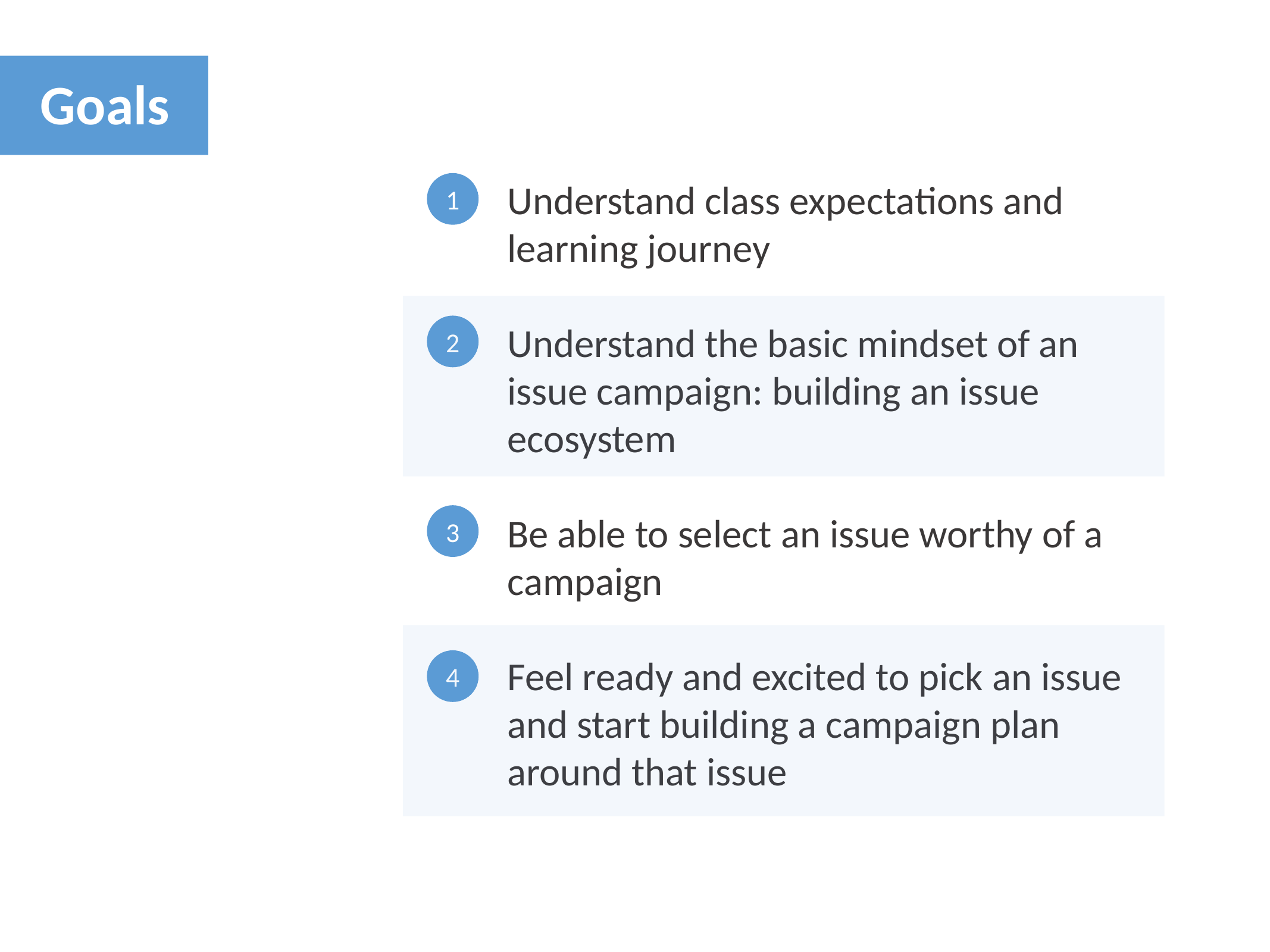

Goals
Understand class expectations and learning journey

Understand the basic mindset of an issue campaign: building an issue ecosystem

Be able to select an issue worthy of a campaign

Feel ready and excited to pick an issue and start building a campaign plan around that issue
1

2
3

4